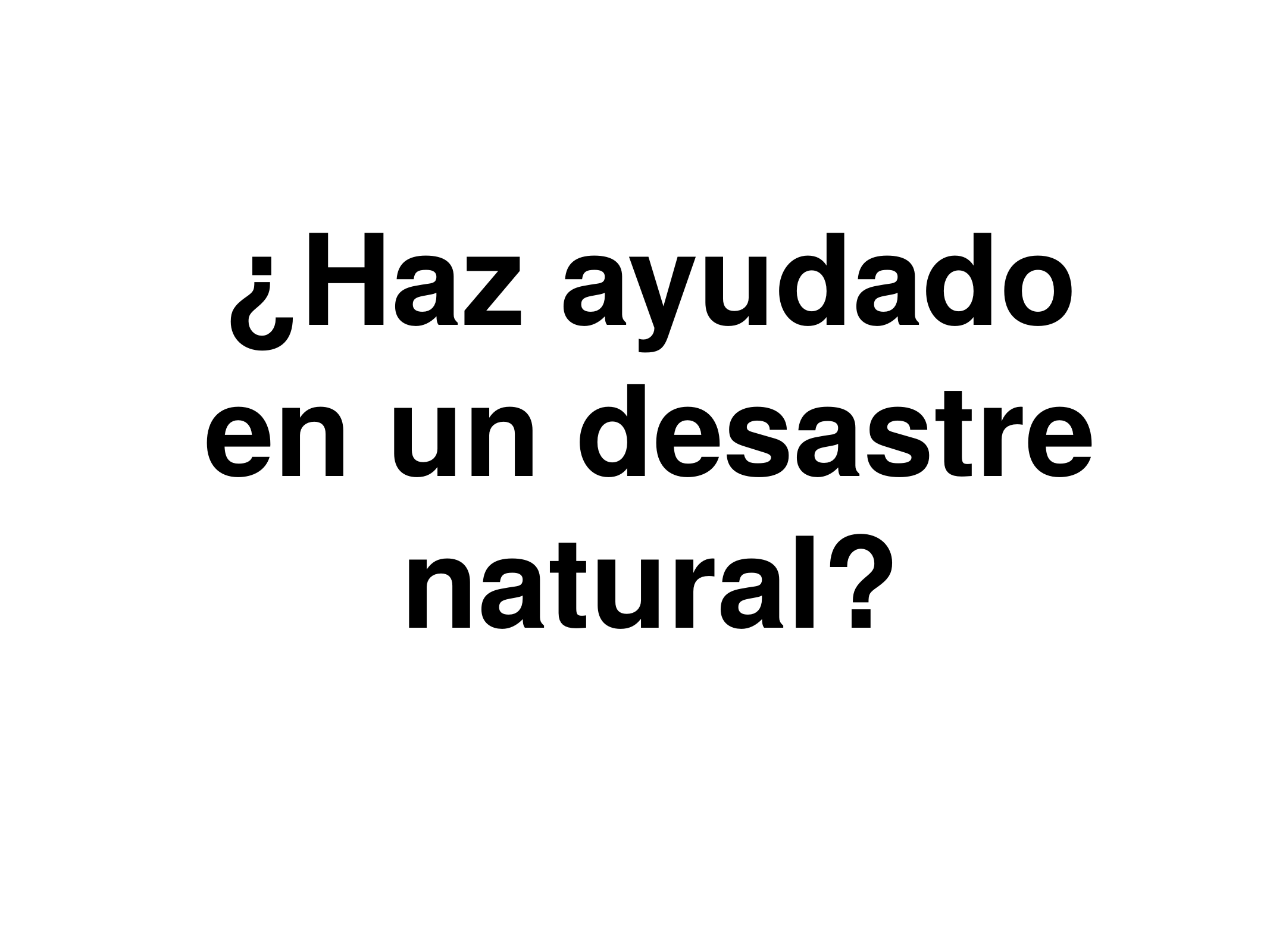

# ¿Haz ayudado en un desastre natural?